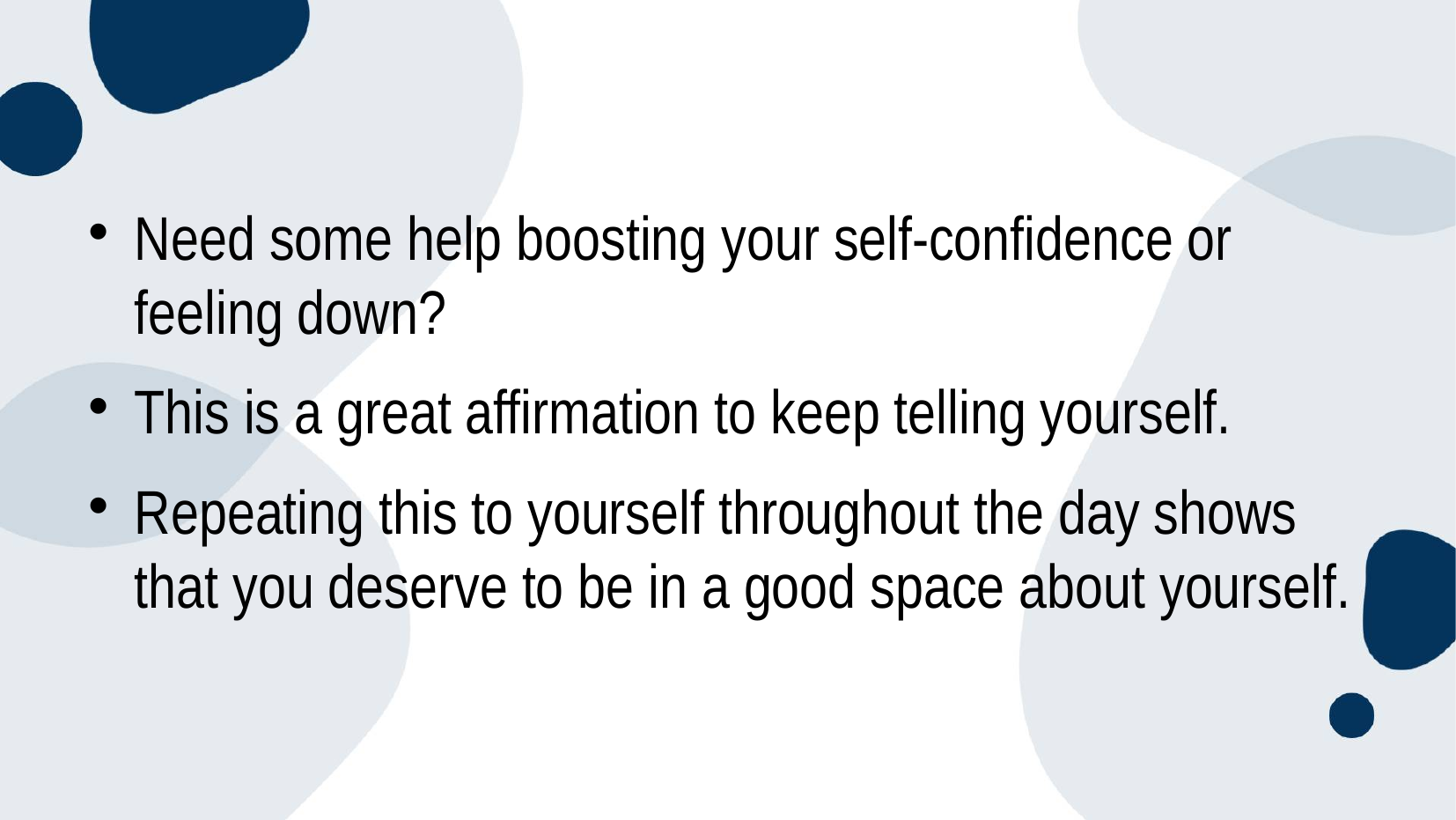

Need some help boosting your self-confidence or feeling down?
This is a great affirmation to keep telling yourself.
Repeating this to yourself throughout the day shows that you deserve to be in a good space about yourself.